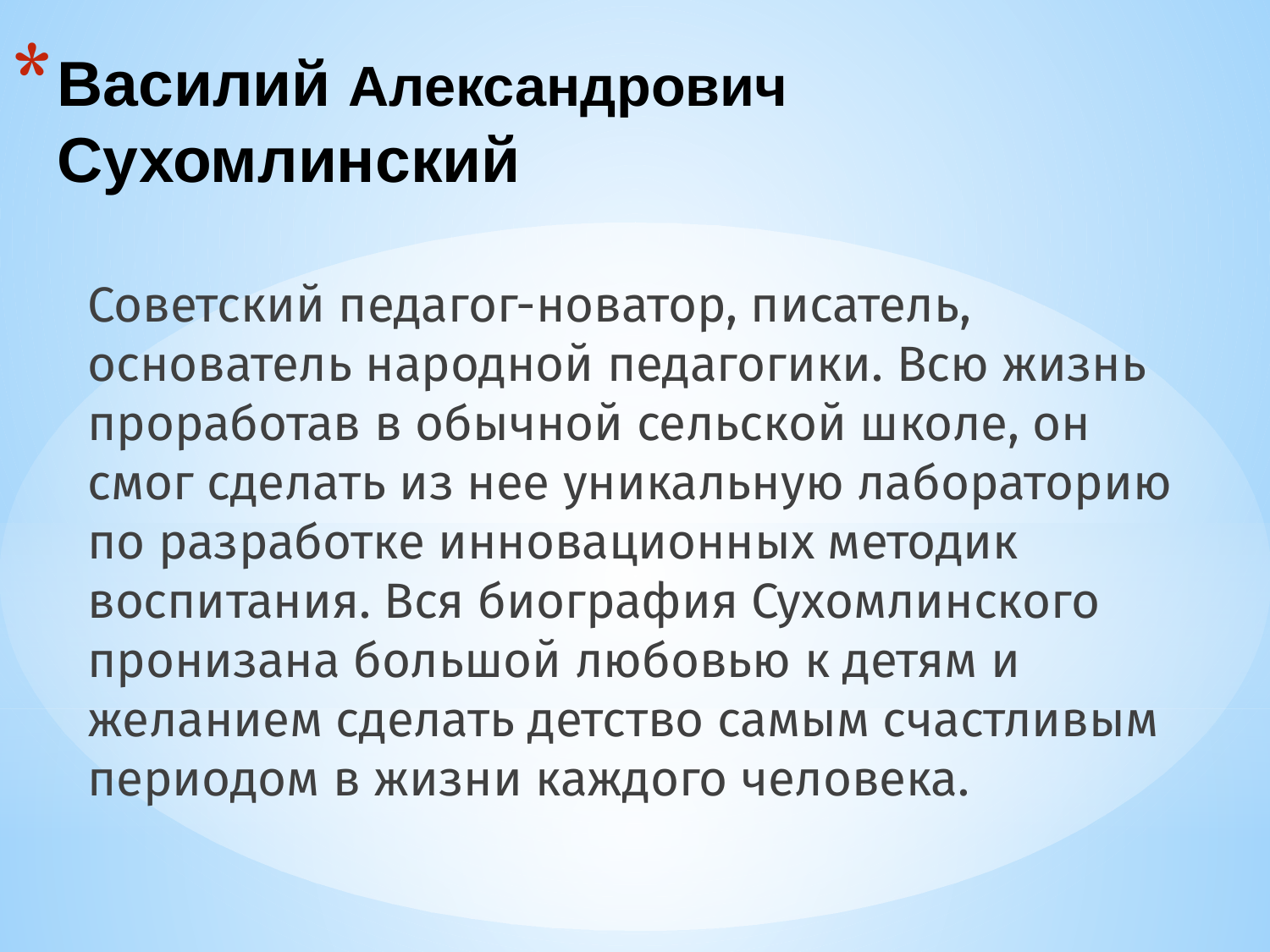

# Василий Александрович Сухомлинский
Советский педагог-новатор, писатель, основатель народной педагогики. Всю жизнь проработав в обычной сельской школе, он смог сделать из нее уникальную лабораторию по разработке инновационных методик воспитания. Вся биография Сухомлинского пронизана большой любовью к детям и желанием сделать детство самым счастливым периодом в жизни каждого человека.